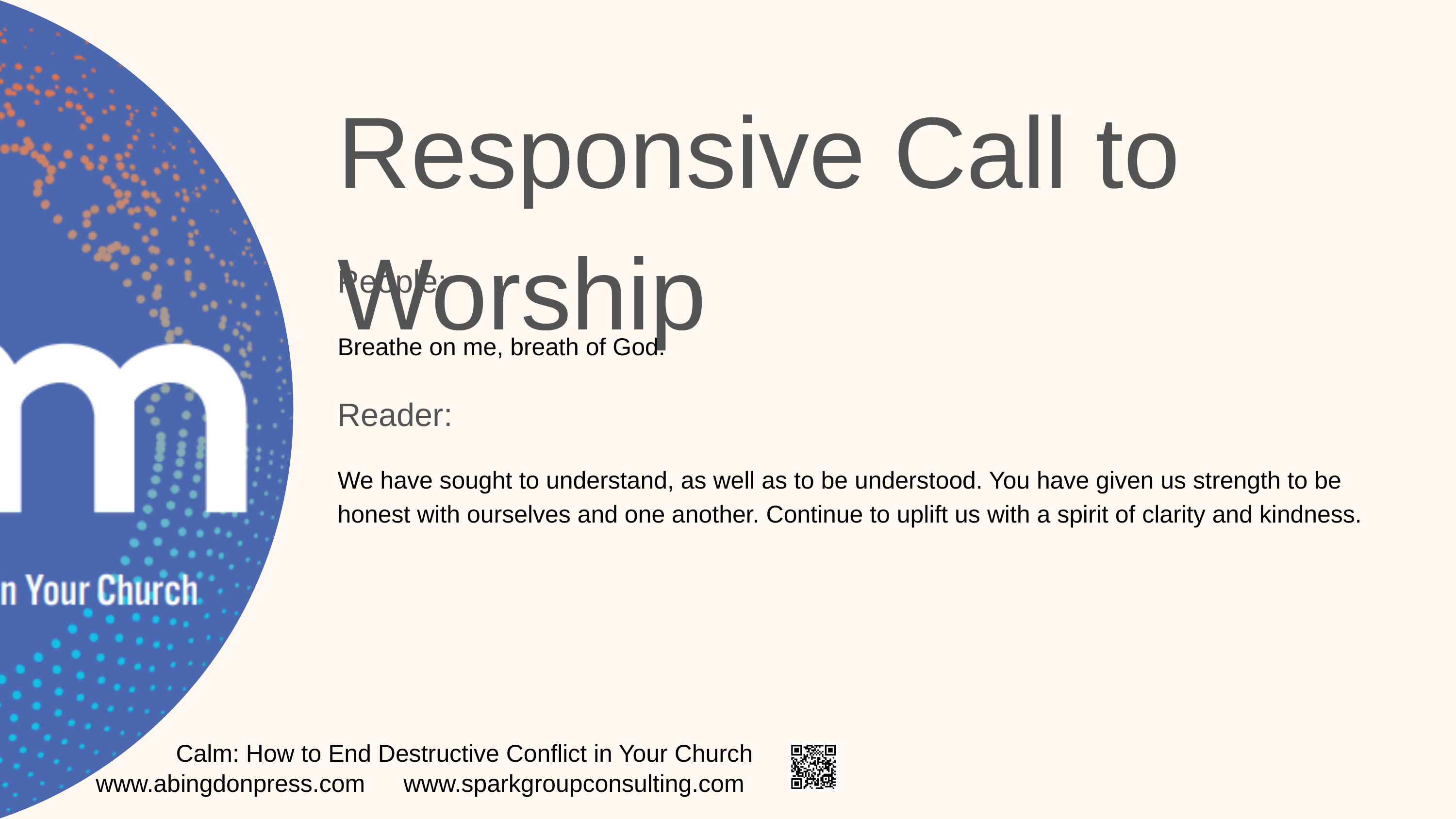

Responsive Call to Worship
People:
Breathe on me, breath of God.
Reader:
We have sought to understand, as well as to be understood. You have given us strength to be honest with ourselves and one another. Continue to uplift us with a spirit of clarity and kindness.
Calm: How to End Destructive Conflict in Your Church

www.abingdonpress.com
www.sparkgroupconsulting.com